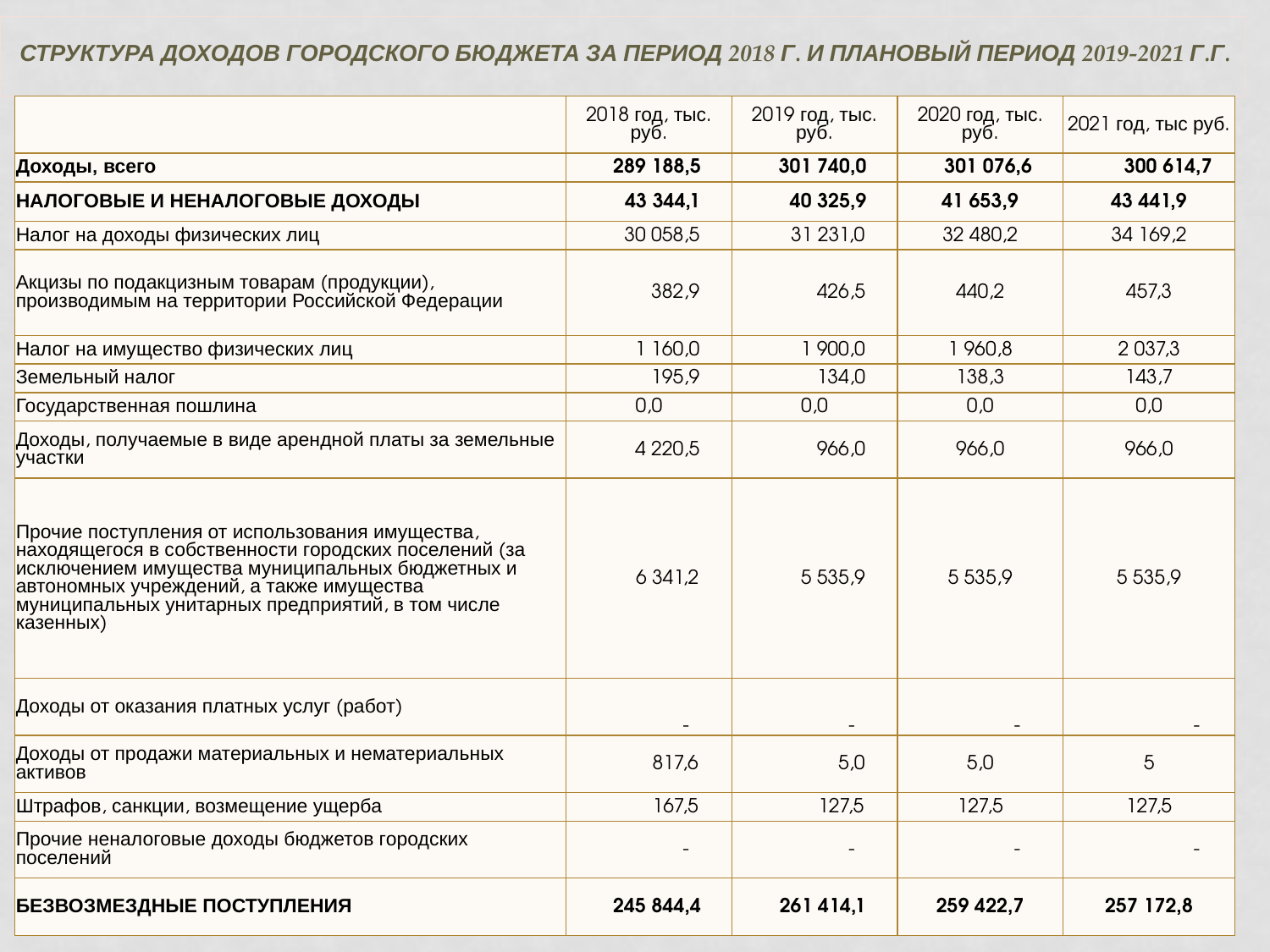

Структура доходов городского бюджета за период 2018 г. и плановый период 2019-2021 г.г.
|  | 2018 год, тыс. руб. | 2019 год, тыс. руб. | 2020 год, тыс. руб. | 2021 год, тыс руб. |
| --- | --- | --- | --- | --- |
| Доходы, всего | 289 188,5 | 301 740,0 | 301 076,6 | 300 614,7 |
| НАЛОГОВЫЕ И НЕНАЛОГОВЫЕ ДОХОДЫ | 43 344,1 | 40 325,9 | 41 653,9 | 43 441,9 |
| Налог на доходы физических лиц | 30 058,5 | 31 231,0 | 32 480,2 | 34 169,2 |
| Акцизы по подакцизным товарам (продукции), производимым на территории Российской Федерации | 382,9 | 426,5 | 440,2 | 457,3 |
| Налог на имущество физических лиц | 1 160,0 | 1 900,0 | 1 960,8 | 2 037,3 |
| Земельный налог | 195,9 | 134,0 | 138,3 | 143,7 |
| Государственная пошлина | 0,0 | 0,0 | 0,0 | 0,0 |
| Доходы, получаемые в виде арендной платы за земельные участки | 4 220,5 | 966,0 | 966,0 | 966,0 |
| Прочие поступления от использования имущества, находящегося в собственности городских поселений (за исключением имущества муниципальных бюджетных и автономных учреждений, а также имущества муниципальных унитарных предприятий, в том числе казенных) | 6 341,2 | 5 535,9 | 5 535,9 | 5 535,9 |
| Доходы от оказания платных услуг (работ) | - | - | - | - |
| Доходы от продажи материальных и нематериальных активов | 817,6 | 5,0 | 5,0 | 5 |
| Штрафов, санкции, возмещение ущерба | 167,5 | 127,5 | 127,5 | 127,5 |
| Прочие неналоговые доходы бюджетов городских поселений | - | - | - | - |
| БЕЗВОЗМЕЗДНЫЕ ПОСТУПЛЕНИЯ | 245 844,4 | 261 414,1 | 259 422,7 | 257 172,8 |